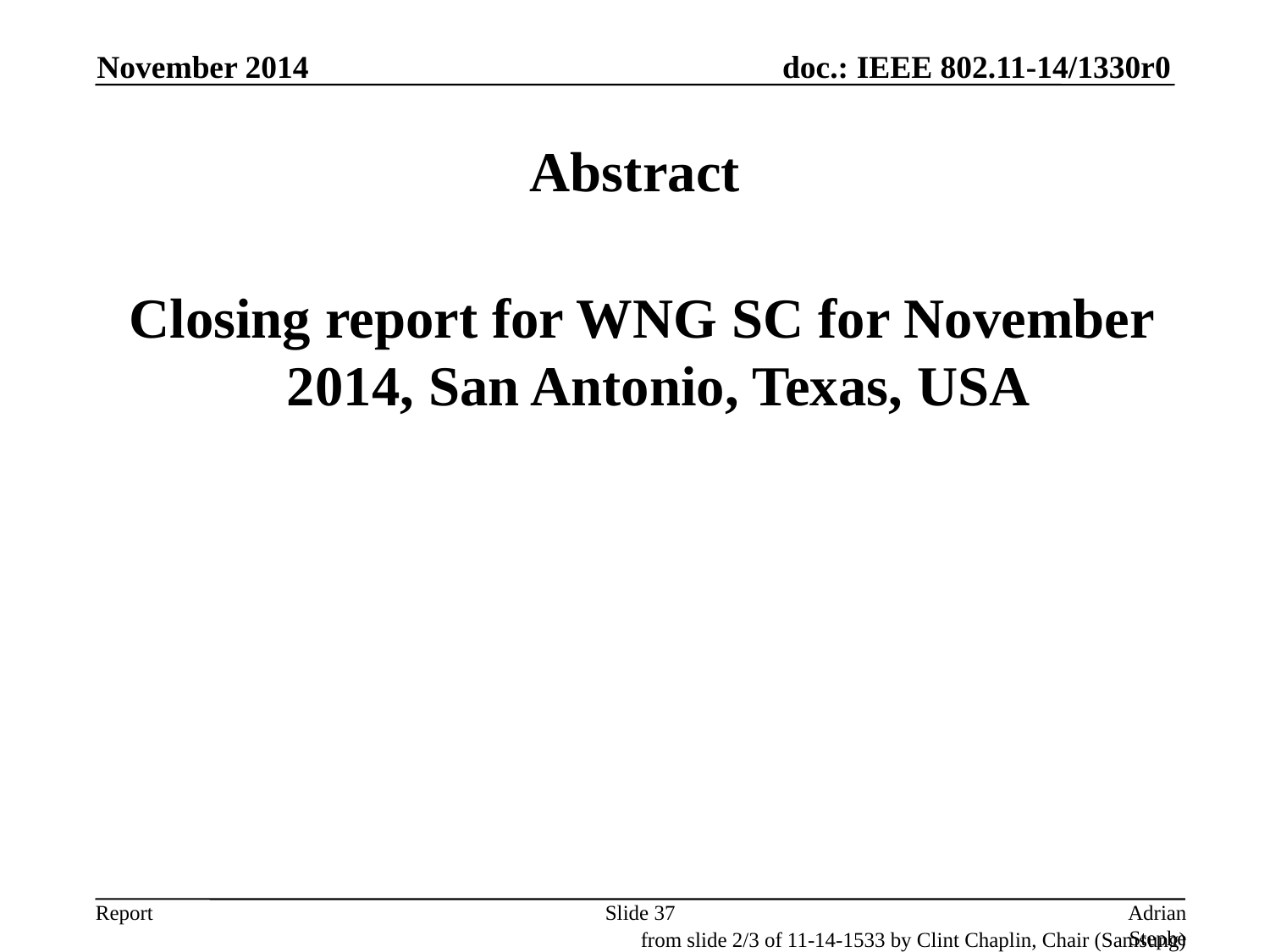

November 2014
# Abstract
 Closing report for WNG SC for November 2014, San Antonio, Texas, USA
Slide 37
Adrian Stephens, Intel Corporation
from slide 2/3 of 11-14-1533 by Clint Chaplin, Chair (Samsung)